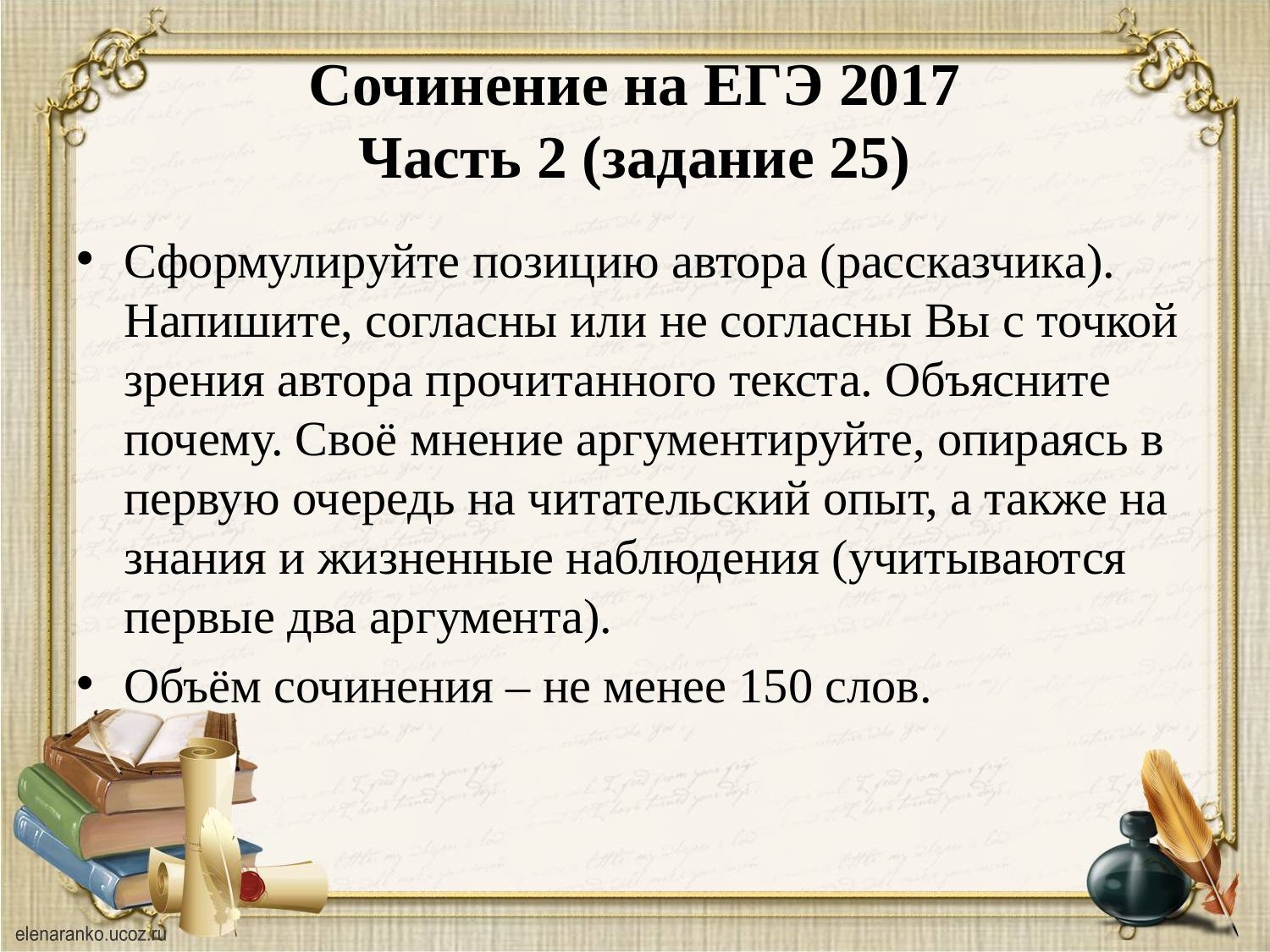

# Сочинение на ЕГЭ 2017 Часть 2 (задание 25)
Сформулируйте позицию автора (рассказчика). Напишите, согласны или не согласны Вы с точкой зрения автора прочитанного текста. Объясните почему. Своё мнение аргументируйте, опираясь в первую очередь на читательский опыт, а также на знания и жизненные наблюдения (учитываются первые два аргумента).
Объём сочинения – не менее 150 слов.